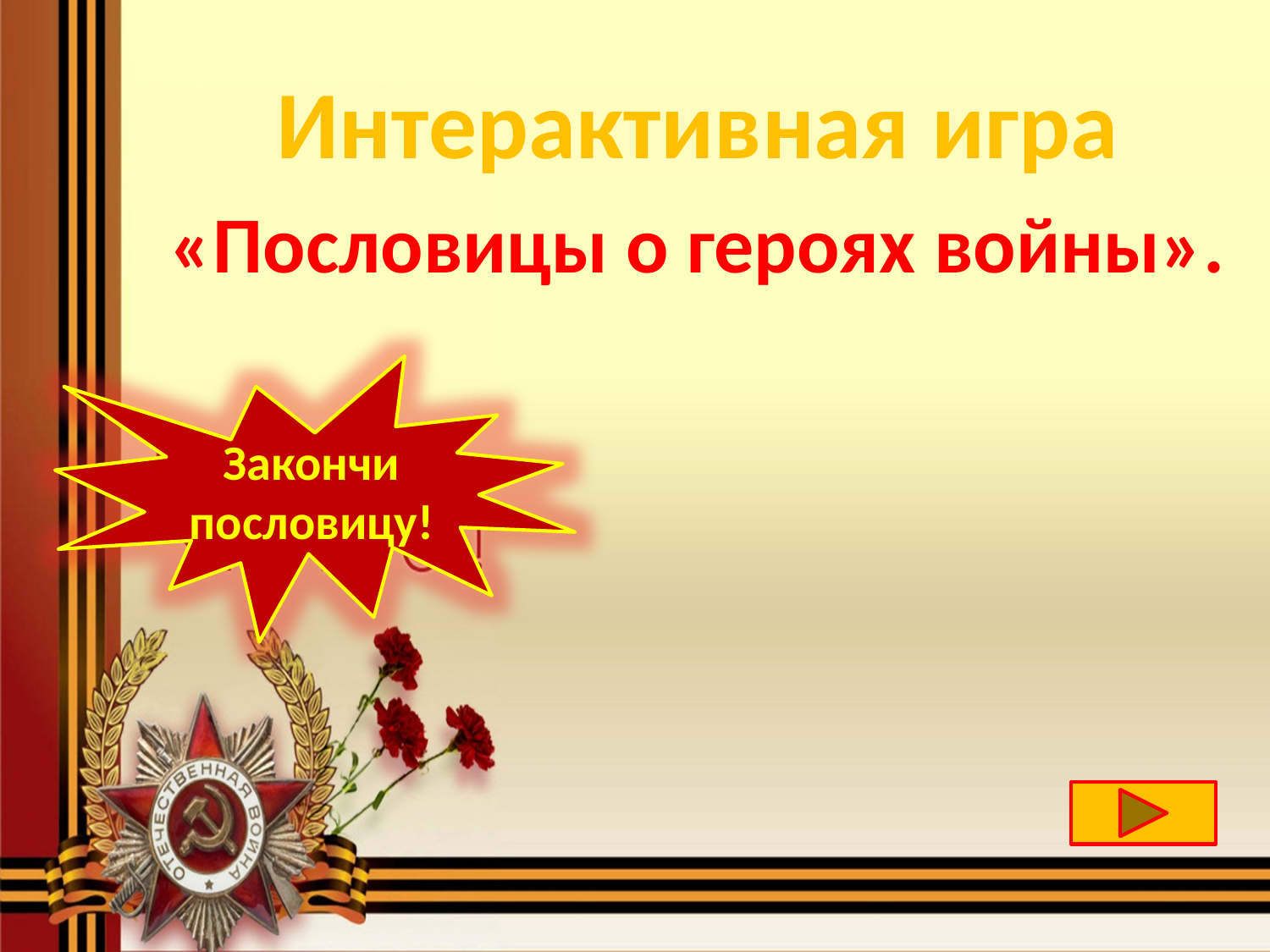

Интерактивная игра
«Пословицы о героях войны».

Закончи пословицу!